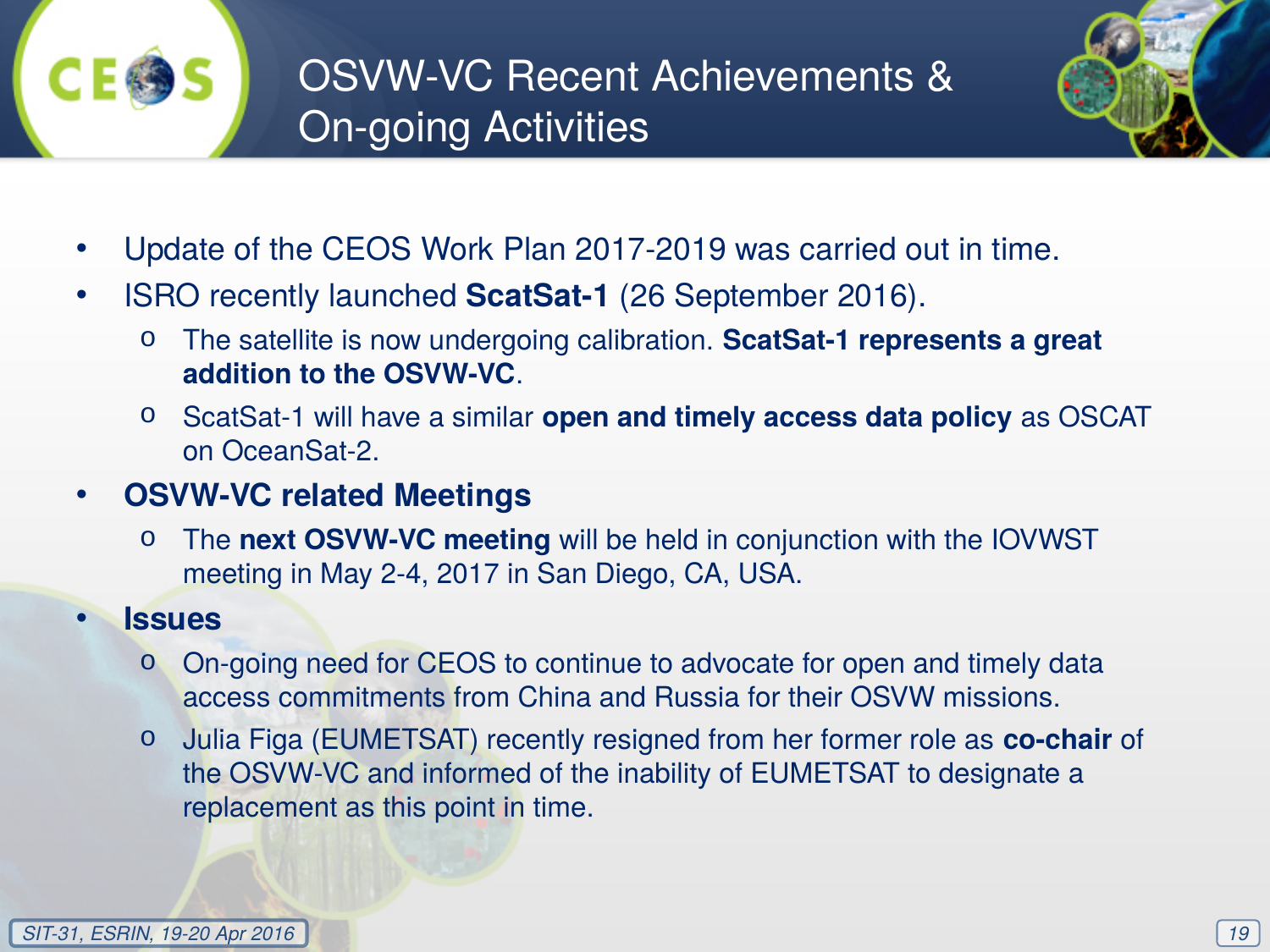

OSVW-VC Recent Achievements & On-going Activities
Update of the CEOS Work Plan 2017-2019 was carried out in time.
ISRO recently launched ScatSat-1 (26 September 2016).
The satellite is now undergoing calibration. ScatSat-1 represents a great addition to the OSVW-VC.
ScatSat-1 will have a similar open and timely access data policy as OSCAT on OceanSat-2.
OSVW-VC related Meetings
The next OSVW-VC meeting will be held in conjunction with the IOVWST meeting in May 2-4, 2017 in San Diego, CA, USA.
Issues
On-going need for CEOS to continue to advocate for open and timely data access commitments from China and Russia for their OSVW missions.
Julia Figa (EUMETSAT) recently resigned from her former role as co-chair of the OSVW-VC and informed of the inability of EUMETSAT to designate a replacement as this point in time.
19